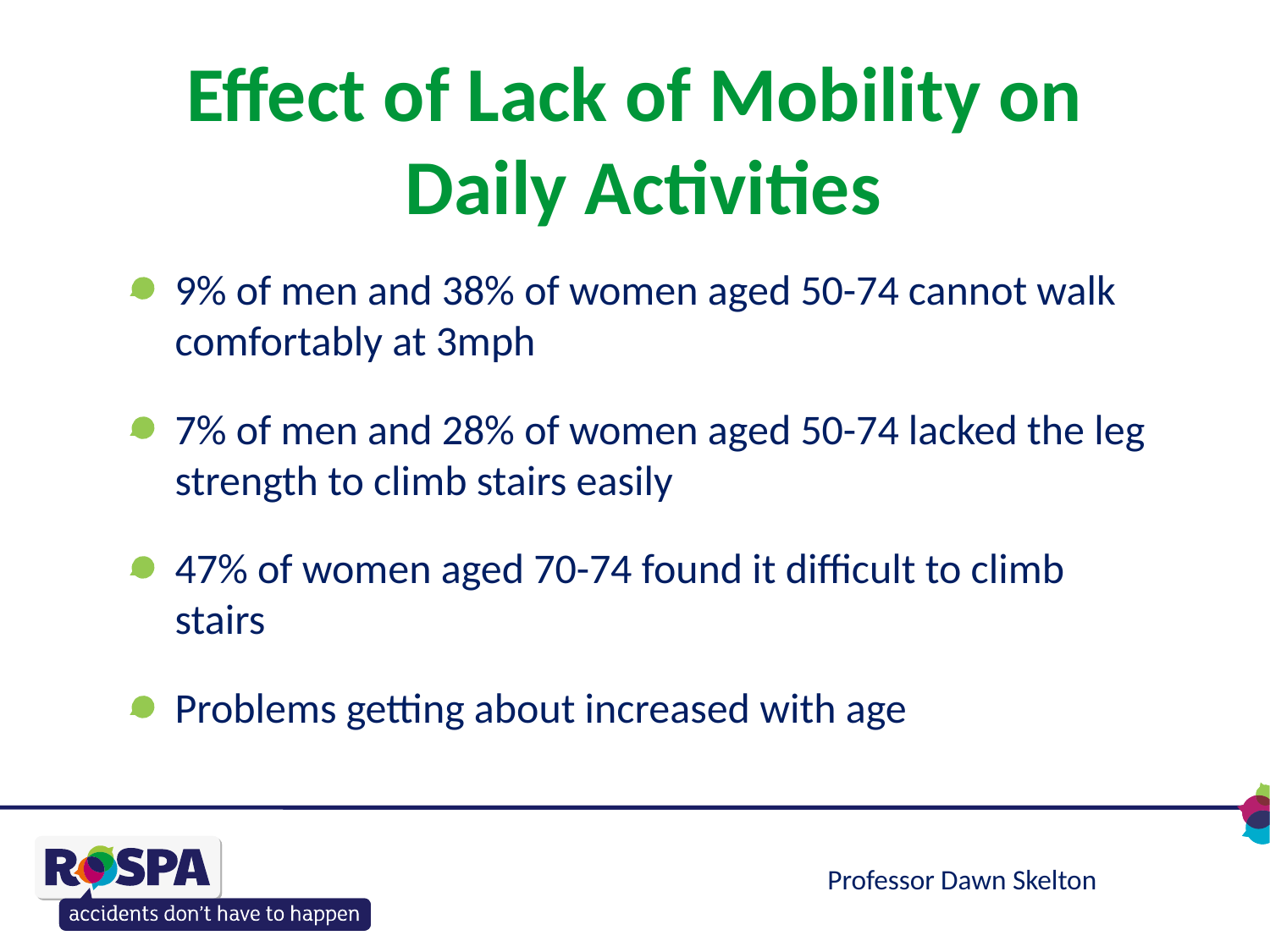

# Effect of Lack of Mobility on Daily Activities
9% of men and 38% of women aged 50-74 cannot walk comfortably at 3mph

7% of men and 28% of women aged 50-74 lacked the leg strength to climb stairs easily

47% of women aged 70-74 found it difficult to climb stairs

Problems getting about increased with age

Professor Dawn Skelton